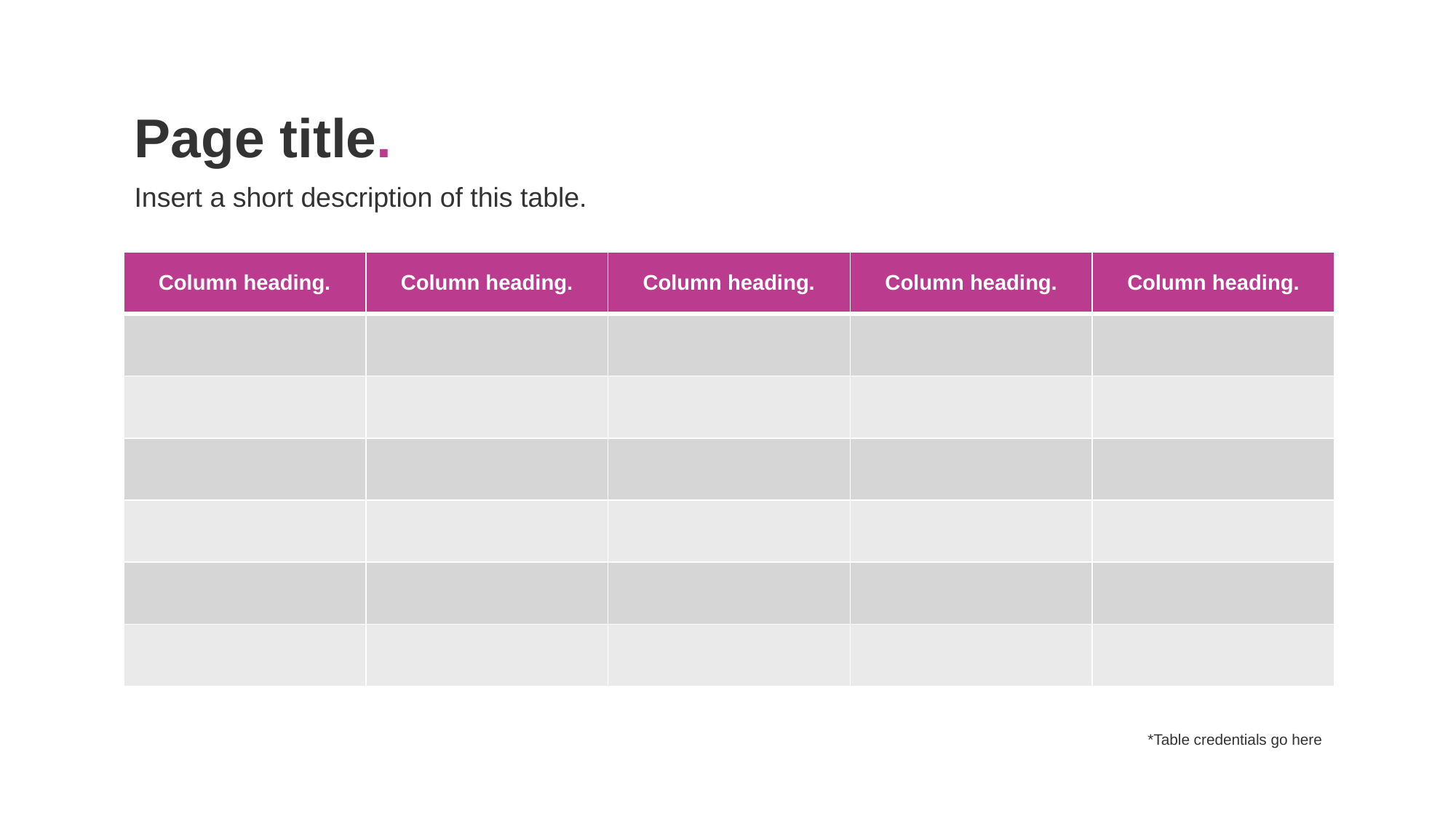

Page title.
Insert a short description of this table.
| Column heading. | Column heading. | Column heading. | Column heading. | Column heading. |
| --- | --- | --- | --- | --- |
|  |  |  |  |  |
|  |  |  |  |  |
|  |  |  |  |  |
|  |  |  |  |  |
|  |  |  |  |  |
|  |  |  |  |  |
*Table credentials go here